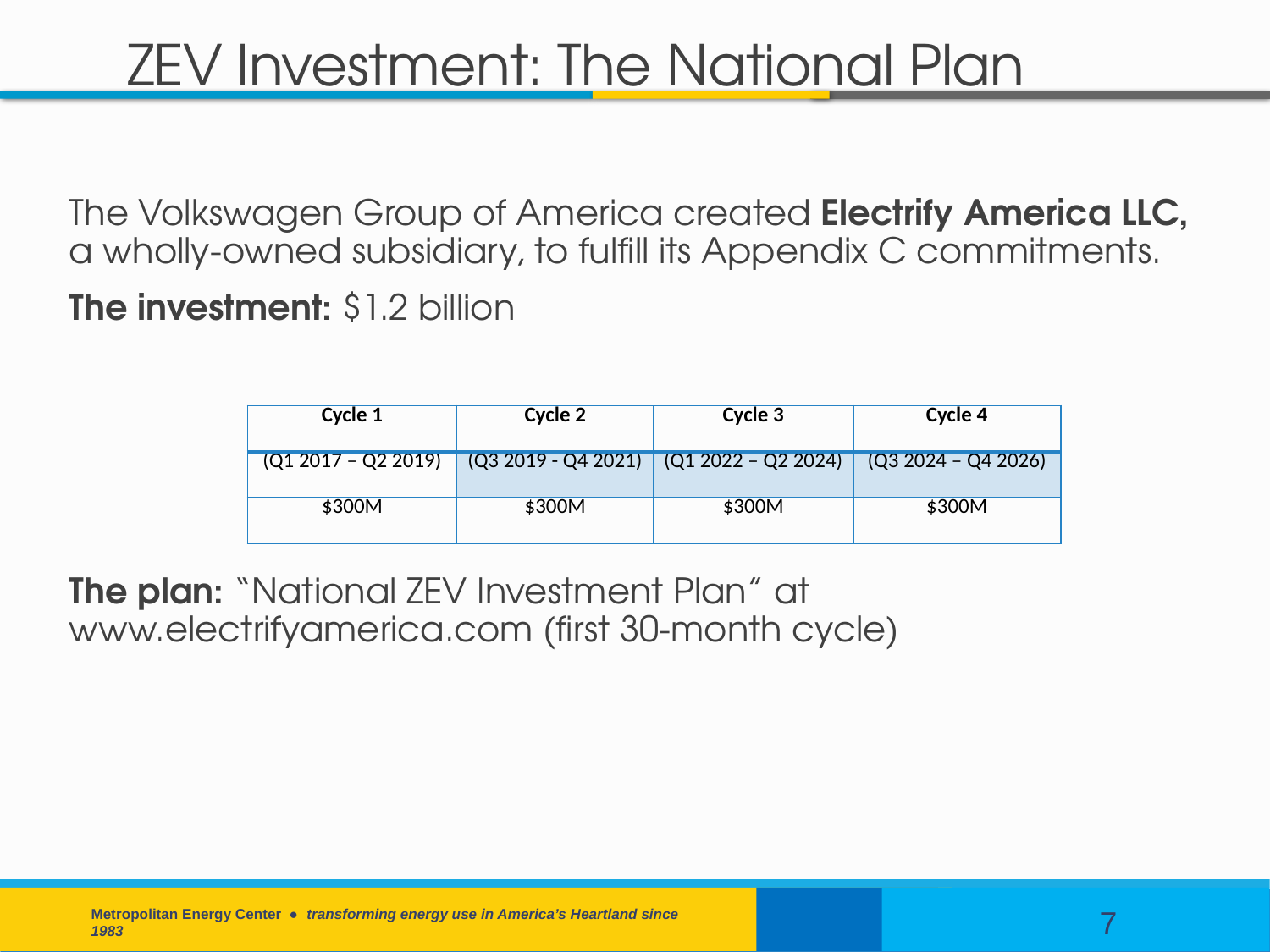

# ZEV Investment: The National Plan
The Volkswagen Group of America created Electrify America LLC, a wholly-owned subsidiary, to fulfill its Appendix C commitments.
The investment: $1.2 billion

The plan: “National ZEV Investment Plan” at www.electrifyamerica.com (first 30-month cycle)

| Cycle 1 | Cycle 2 | Cycle 3 | Cycle 4 |
| --- | --- | --- | --- |
| (Q1 2017 – Q2 2019) | (Q3 2019 - Q4 2021) | (Q1 2022 – Q2 2024) | (Q3 2024 – Q4 2026) |
| $300M | $300M | $300M | $300M |